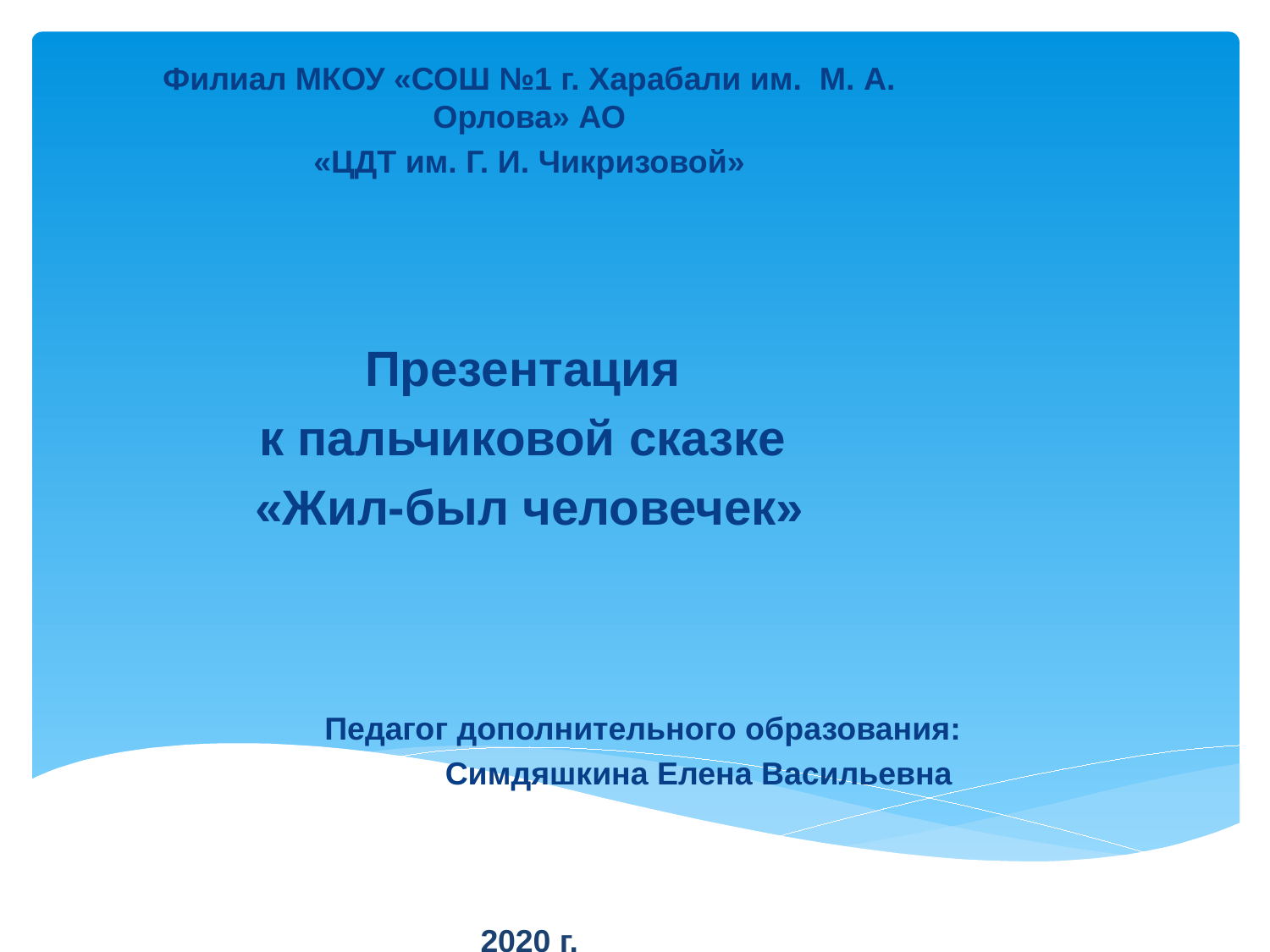

#

Филиал МКОУ «СОШ №1 г. Харабали им.  М. А. Орлова» АО
«ЦДТ им. Г. И. Чикризовой»

Презентация
к пальчиковой сказке
«Жил-был человечек»

Педагог дополнительного образования:
Симдяшкина Елена Васильевна

2020 г.